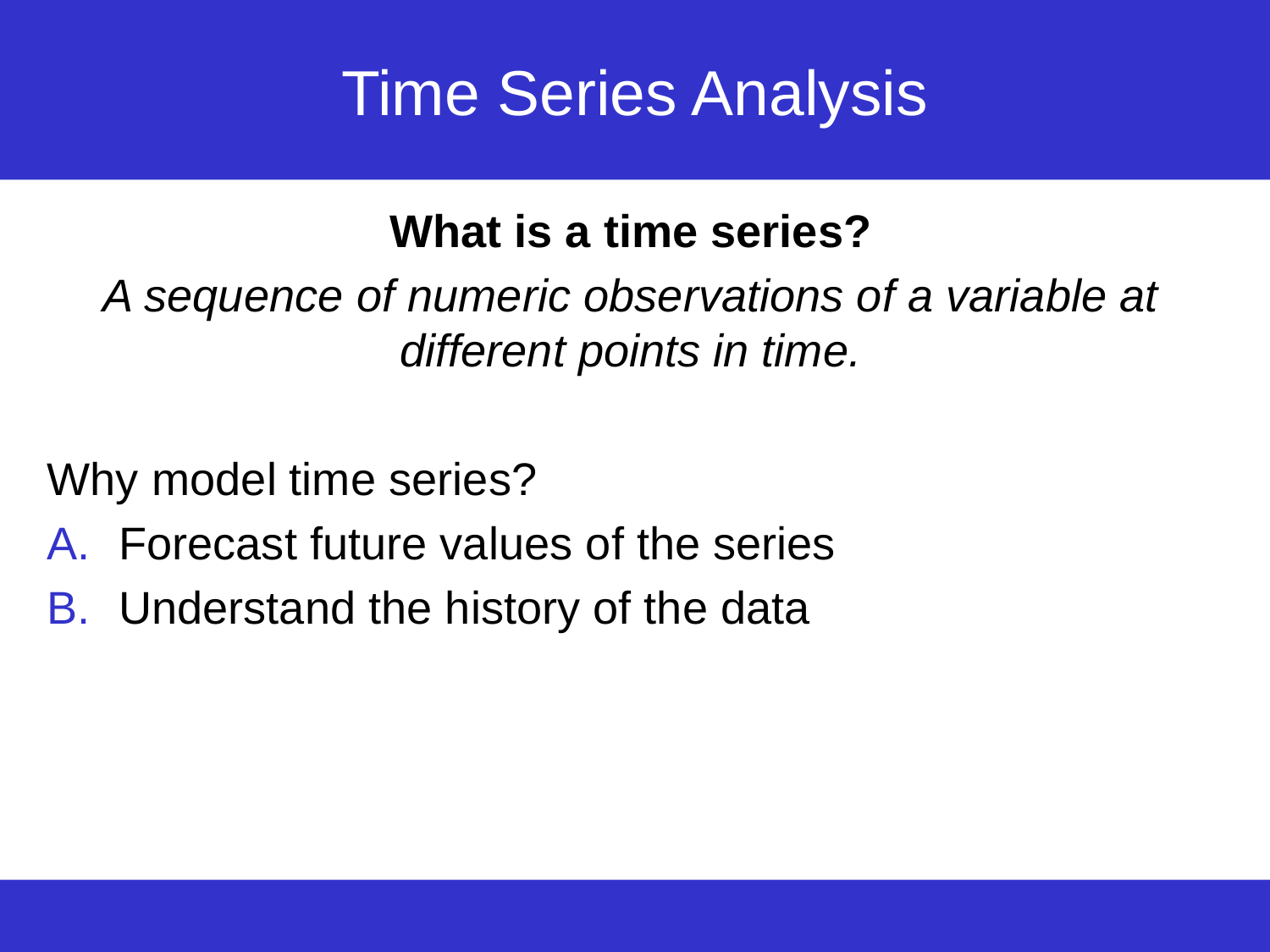

# Time Series Analysis
What is a time series?
A sequence of numeric observations of a variable at different points in time.

Why model time series?
Forecast future values of the series
Understand the history of the data